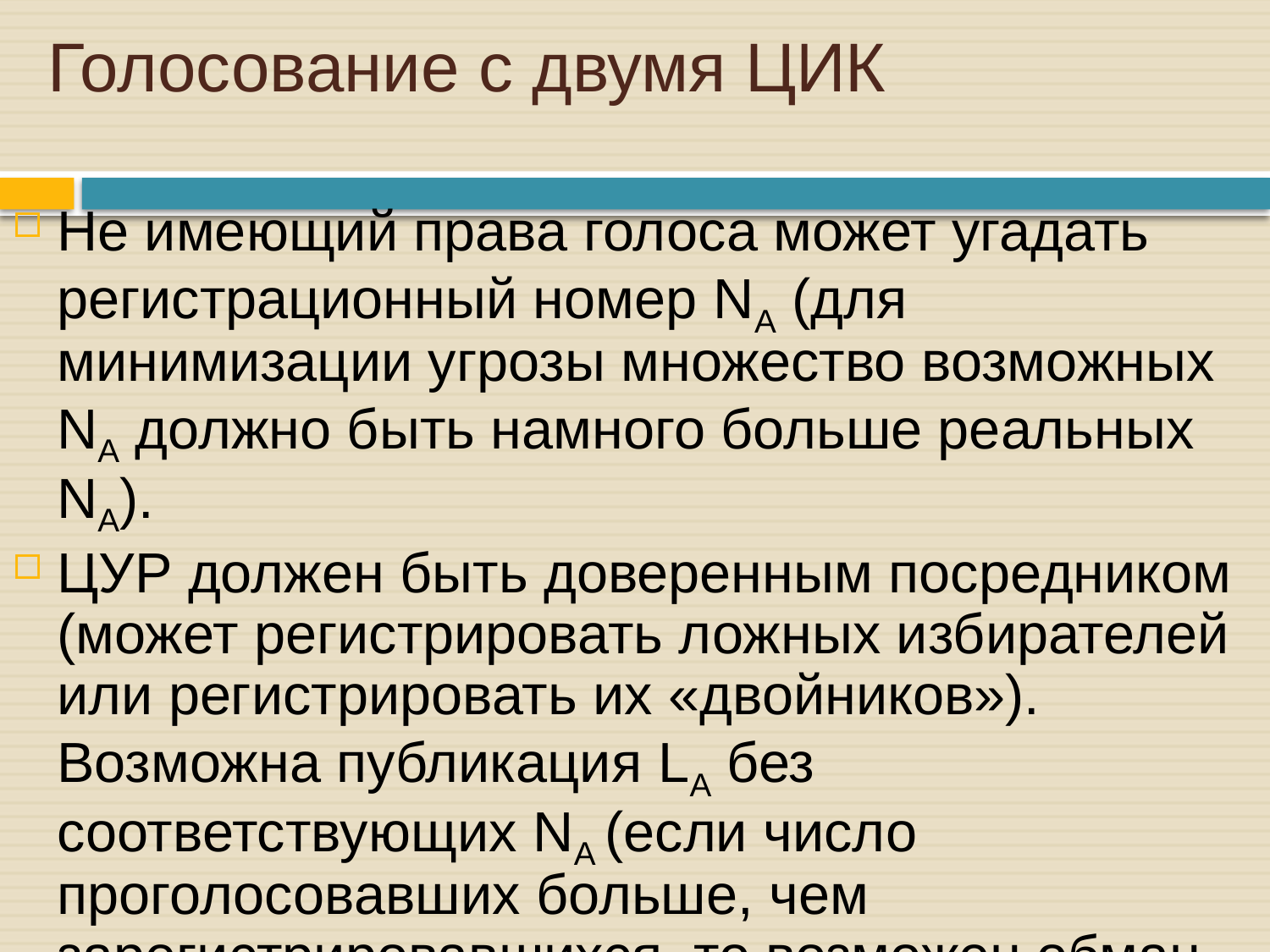

# Голосование с двумя ЦИК
Не имеющий права голоса может угадать регистрационный номер NA (для минимизации угрозы множество возможных NA должно быть намного больше реальных NA).
ЦУР должен быть доверенным посредником (может регистрировать ложных избирателей или регистрировать их «двойников»). Возможна публикация LA без соответствующих NA (если число проголосовавших больше, чем зарегистрировавшихся, то возможен обман, но если наоборот, то возможно, что не все зарегистрировавшиеся затем проголосовали).